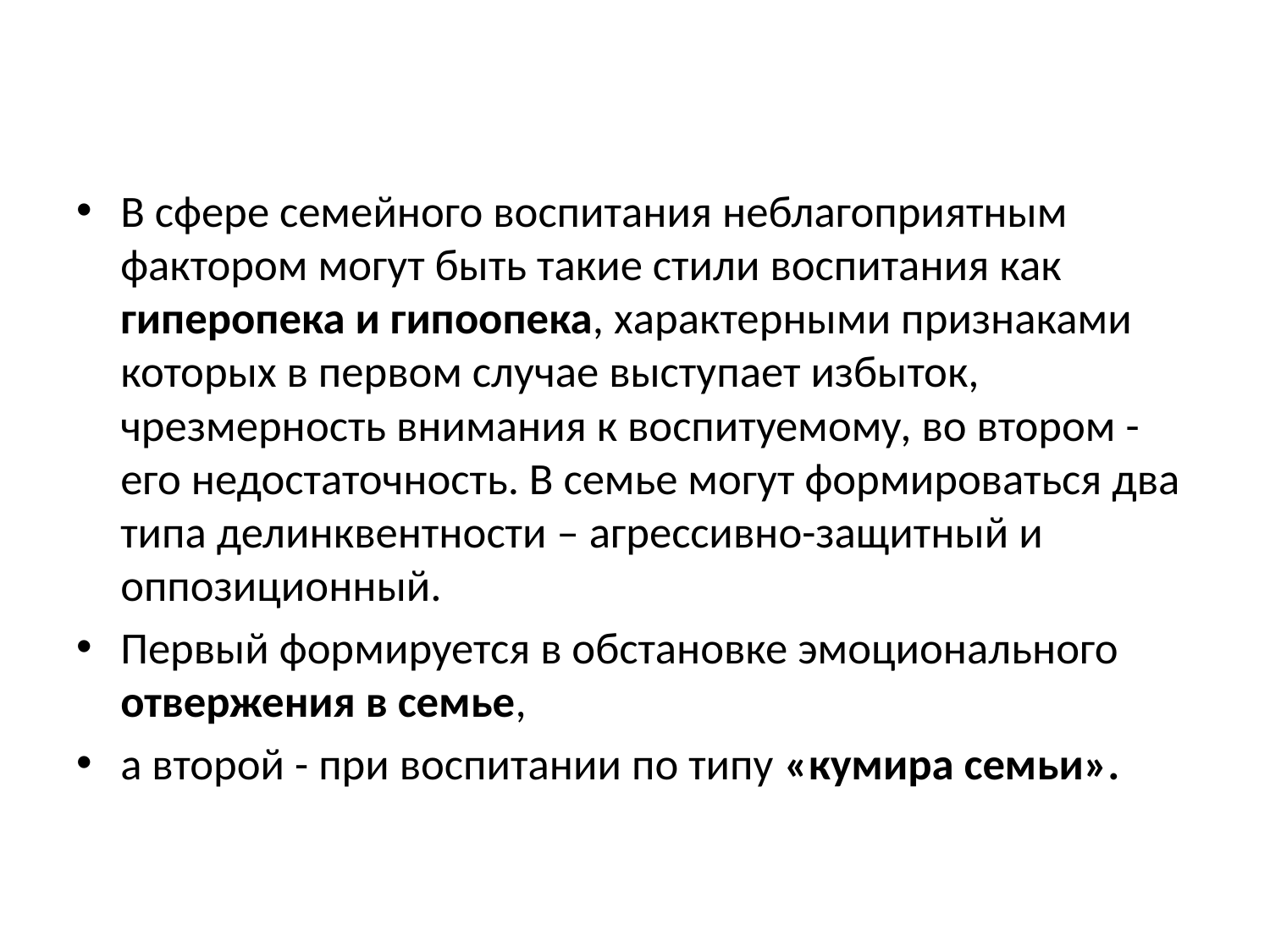

#
В сфере семейного воспитания неблагоприятным фактором могут быть такие стили воспитания как гиперопека и гипоопека, характерными признаками которых в первом случае выступает избыток, чрезмерность внимания к воспитуемому, во втором - его недостаточность. В семье могут формироваться два типа делинквентности – агрессивно-защитный и оппозиционный.
Первый формируется в обстановке эмоционального отвержения в семье,
а второй - при воспитании по типу «кумира семьи».